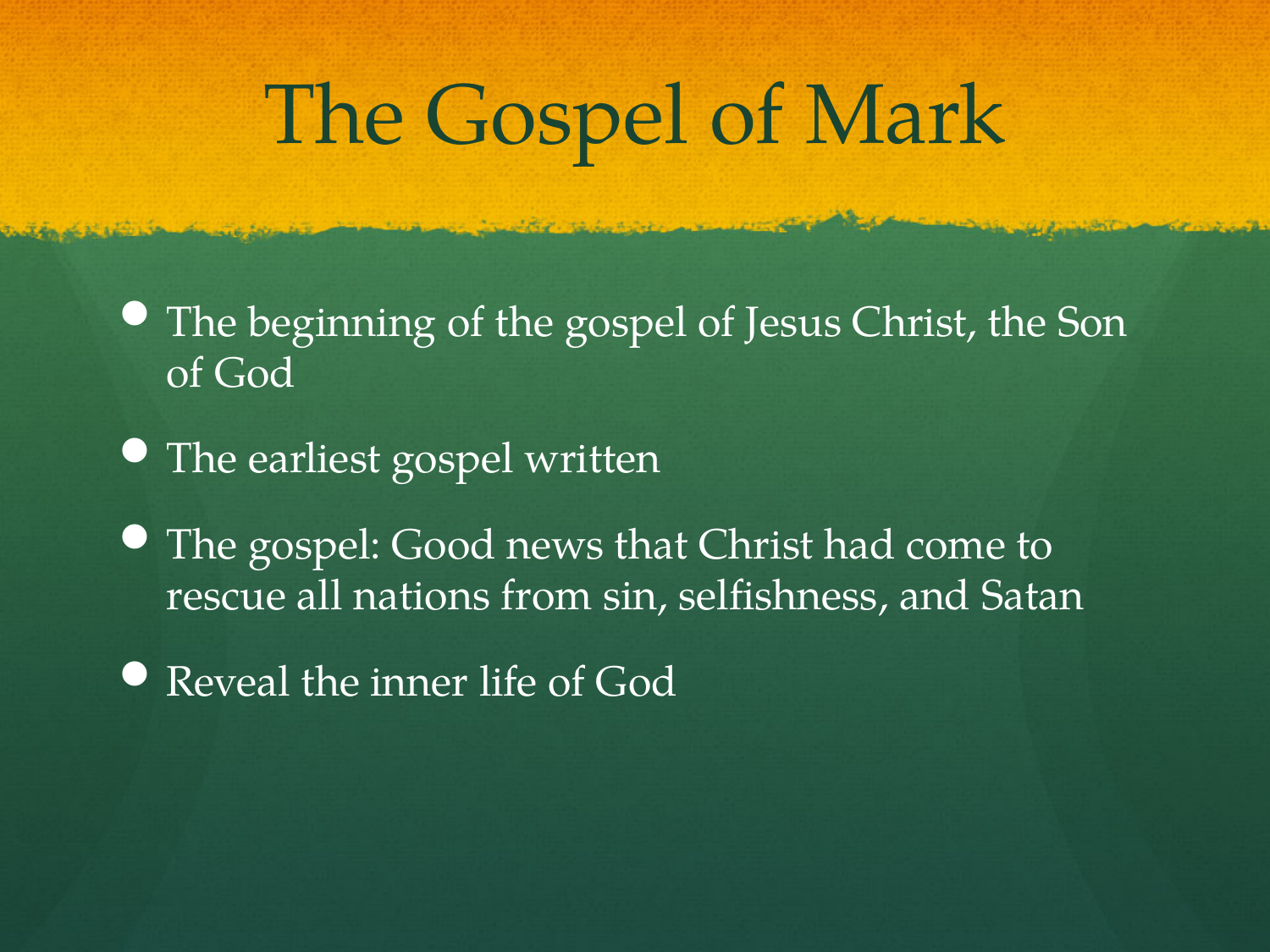

# The Gospel of Mark
The beginning of the gospel of Jesus Christ, the Son of God
The earliest gospel written
The gospel: Good news that Christ had come to rescue all nations from sin, selfishness, and Satan
Reveal the inner life of God